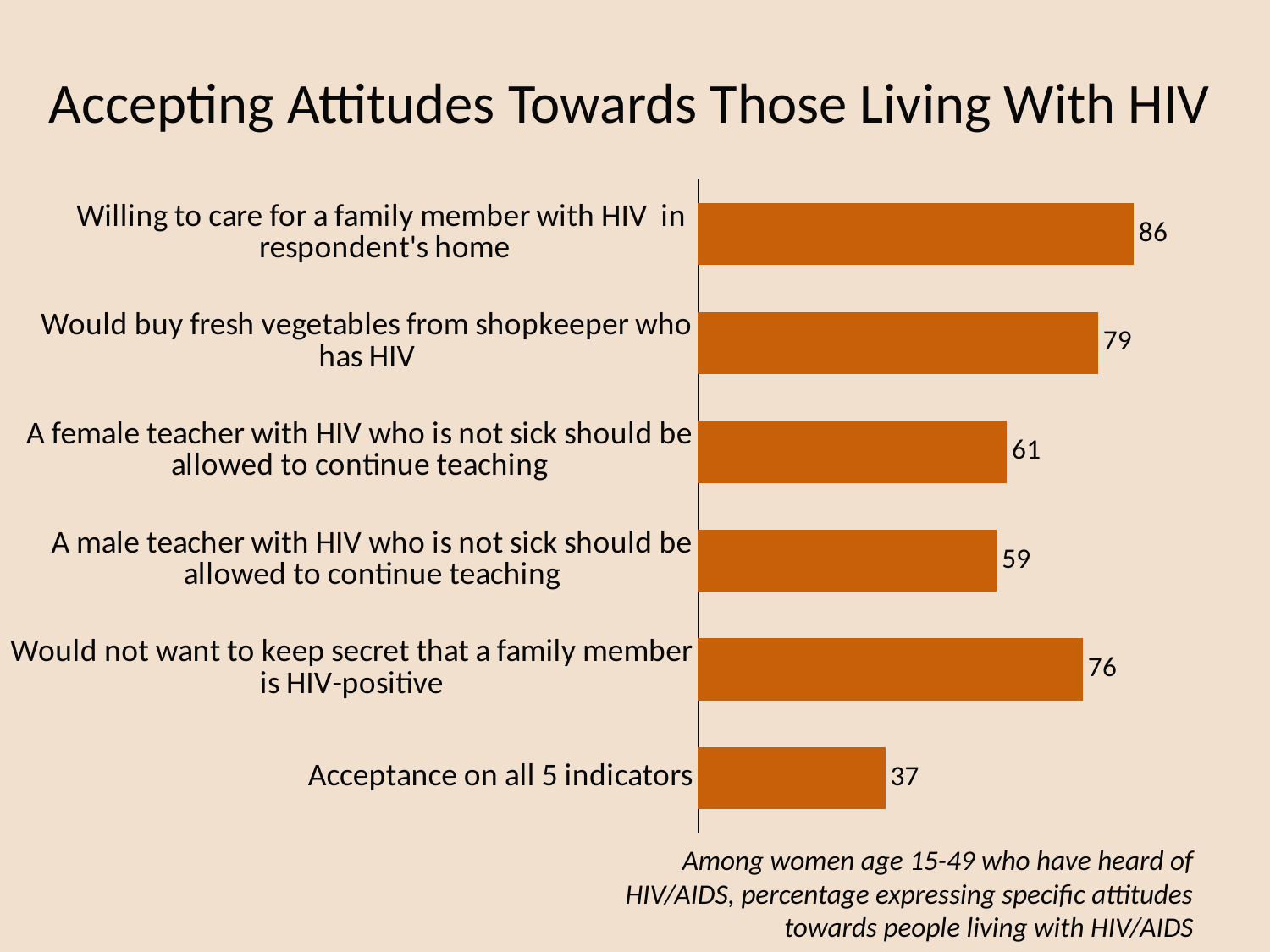

# Accepting Attitudes Towards Those Living With HIV

### Chart

| Category | Women |
|---|---|
| Acceptance on all 5 indicators | 37.0 |
| Would not want to keep secret that a family member is HIV-positive | 76.0 |
| A male teacher with HIV who is not sick should be allowed to continue teaching | 59.0 |
| A female teacher with HIV who is not sick should be allowed to continue teaching | 61.0 |
| Would buy fresh vegetables from shopkeeper who has HIV | 79.0 |
| Willing to care for a family member with HIV  in  respondent's home | 86.0 |
Among women age 15-49 who have heard of HIV/AIDS, percentage expressing specific attitudes towards people living with HIV/AIDS